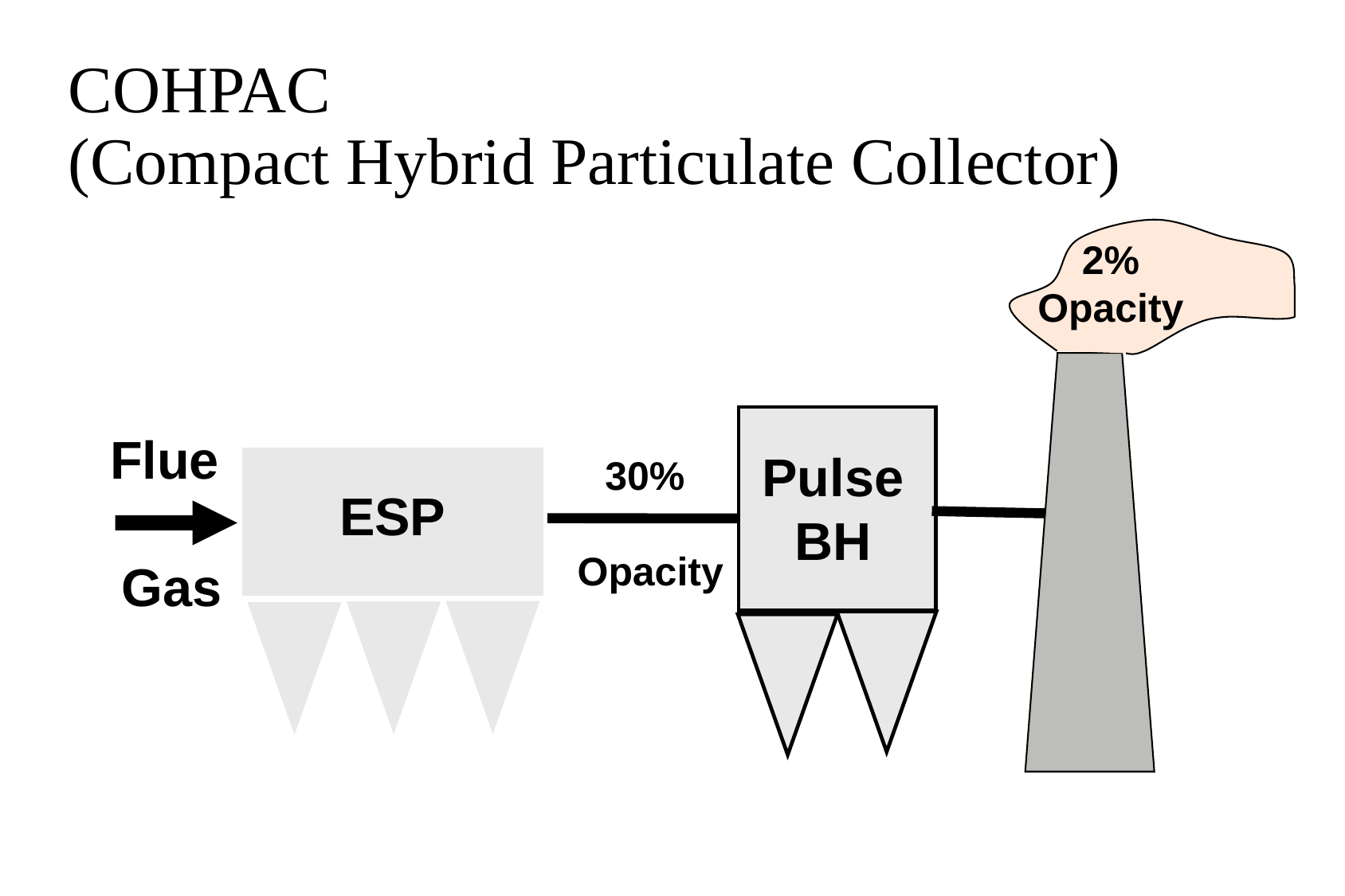

# COHPAC (Compact Hybrid Particulate Collector)

2% Opacity

Flue

Gas
Pulse BH
30%

 Opacity

ESP